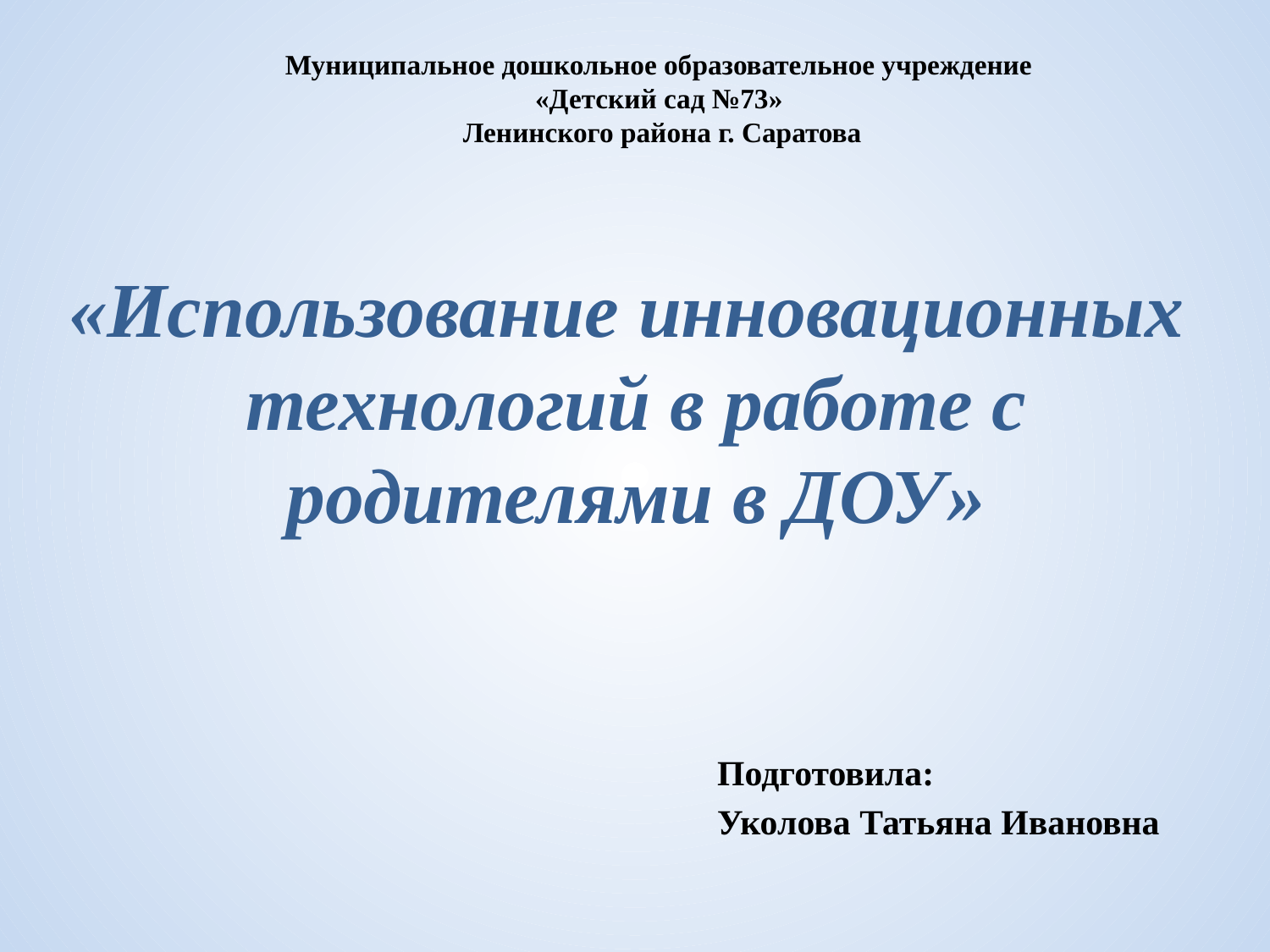

Муниципальное дошкольное образовательное учреждение
«Детский сад №73»
Ленинского района г. Саратова
# «Использование инновационных  технологий в работе с родителями в ДОУ»
Подготовила:
Уколова Татьяна Ивановна